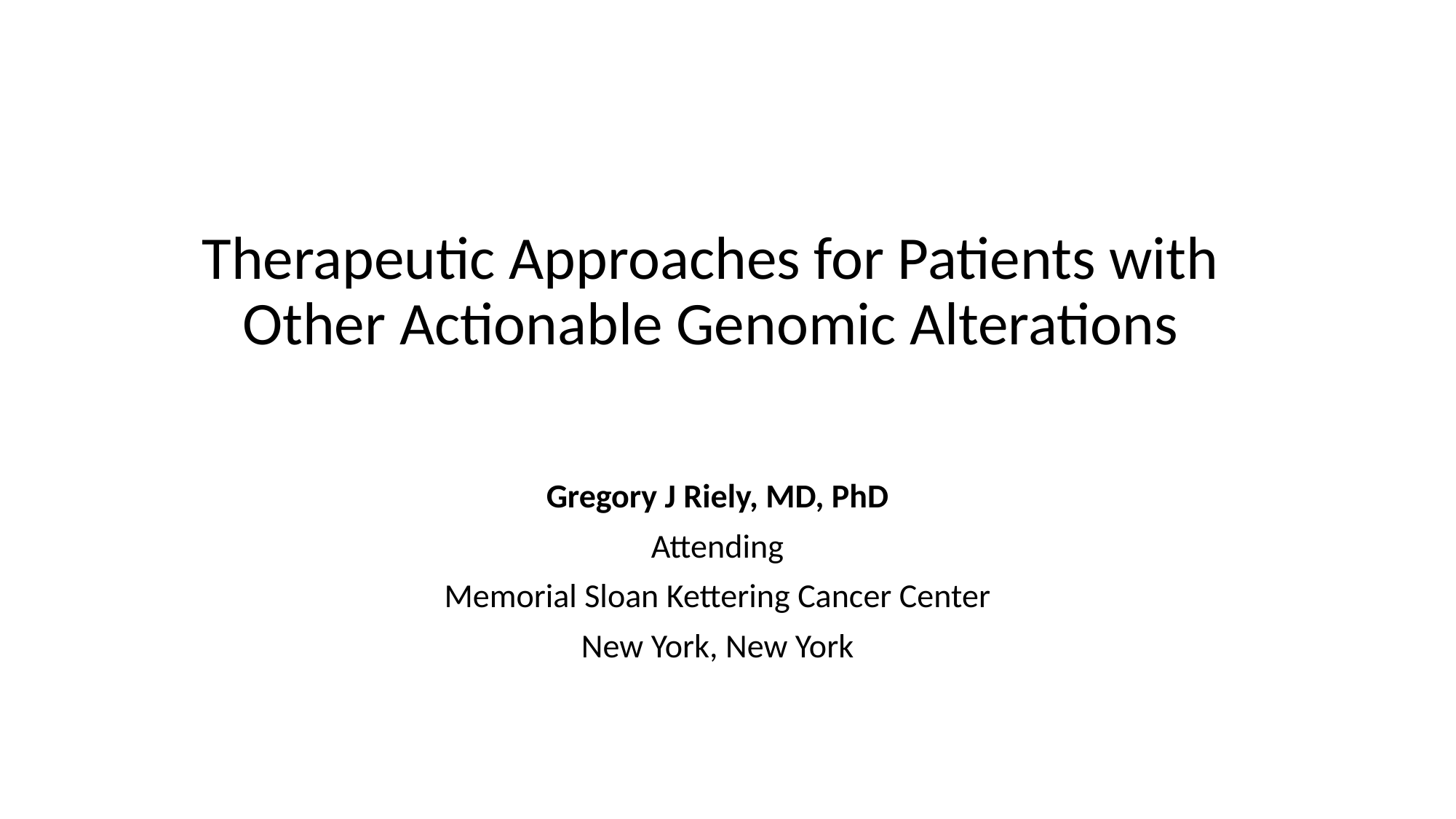

# Therapeutic Approaches for Patients with Other Actionable Genomic Alterations
Gregory J Riely, MD, PhD
Attending
Memorial Sloan Kettering Cancer Center
New York, New York